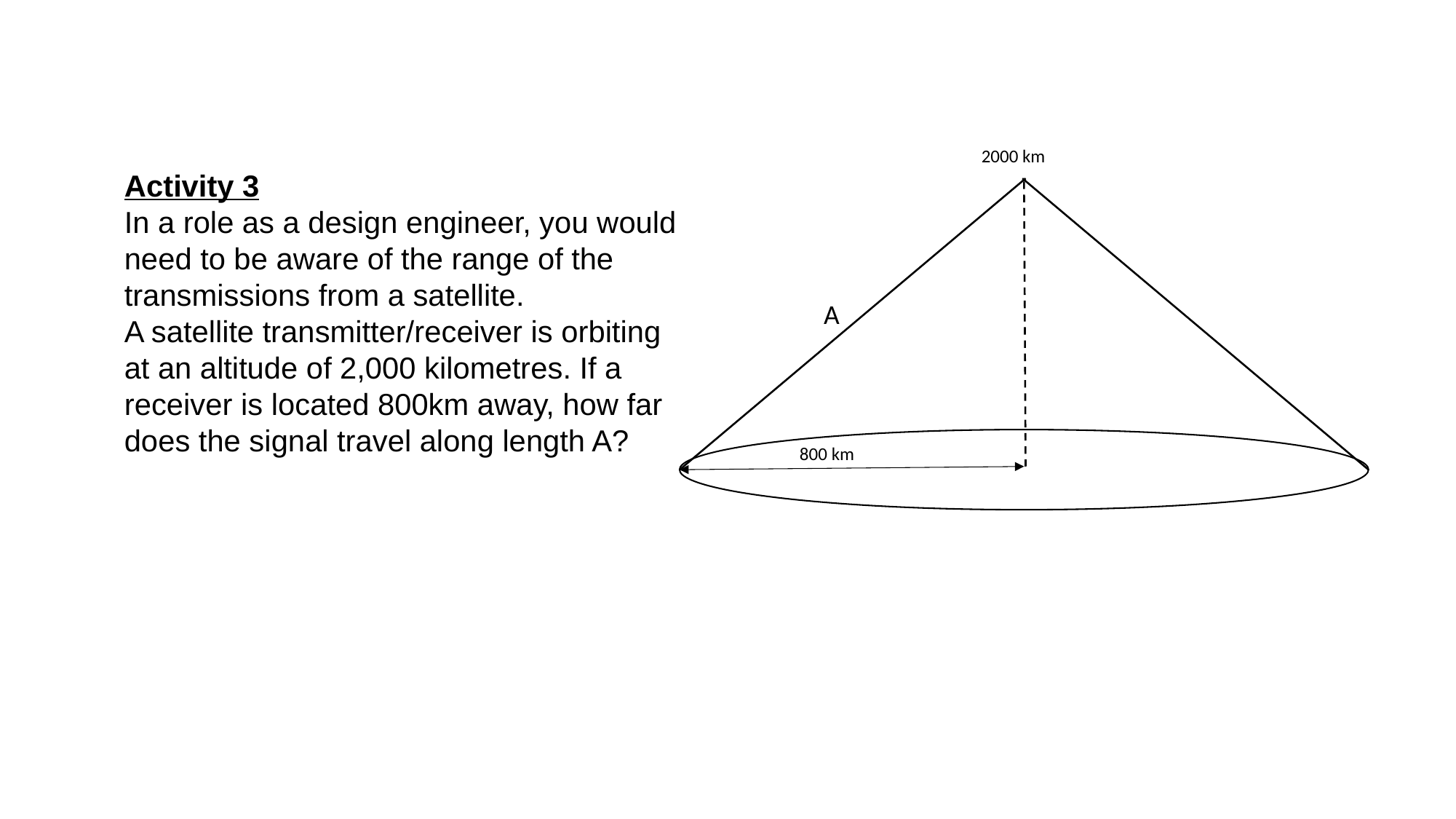

2000 km
Activity 3
In a role as a design engineer, you would need to be aware of the range of the transmissions from a satellite.
A satellite transmitter/receiver is orbiting at an altitude of 2,000 kilometres. If a receiver is located 800km away, how far does the signal travel along length A?

A
800 km